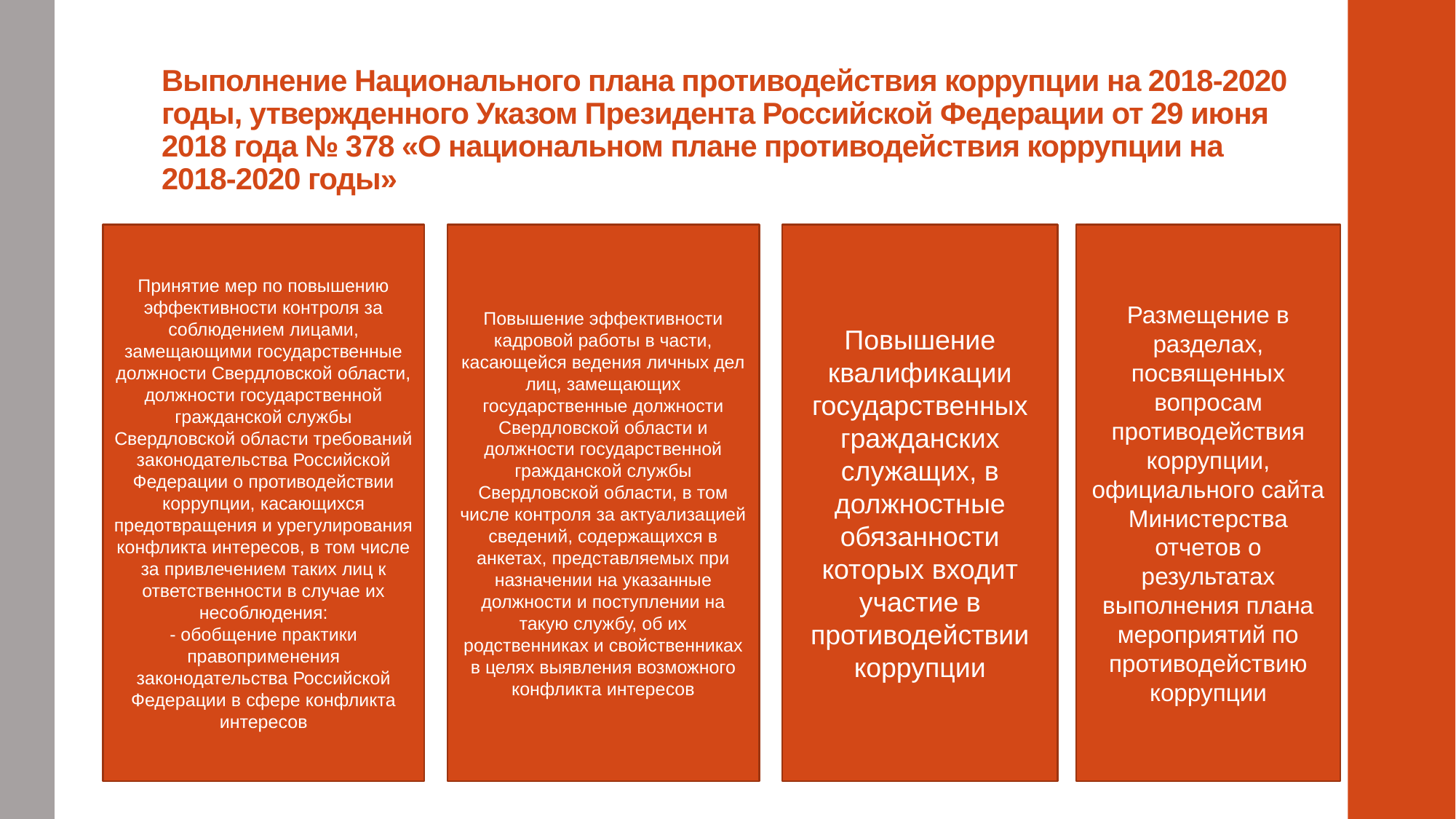

# Выполнение Национального плана противодействия коррупции на 2018-2020 годы, утвержденного Указом Президента Российской Федерации от 29 июня 2018 года № 378 «О национальном плане противодействия коррупции на 2018-2020 годы»
Повышение квалификации государственных гражданских служащих, в должностные обязанности которых входит участие в противодействии коррупции
Принятие мер по повышению эффективности контроля за соблюдением лицами, замещающими государственные должности Свердловской области, должности государственной гражданской службы Свердловской области требований законодательства Российской Федерации о противодействии коррупции, касающихся предотвращения и урегулирования конфликта интересов, в том числе за привлечением таких лиц к ответственности в случае их несоблюдения:
- обобщение практики правоприменения законодательства Российской Федерации в сфере конфликта интересов
Повышение эффективности кадровой работы в части, касающейся ведения личных дел лиц, замещающих государственные должности Свердловской области и должности государственной гражданской службы Свердловской области, в том числе контроля за актуализацией сведений, содержащихся в анкетах, представляемых при назначении на указанные должности и поступлении на такую службу, об их родственниках и свойственниках в целях выявления возможного конфликта интересов
Размещение в разделах, посвященных вопросам противодействия коррупции, официального сайта Министерства отчетов о результатах выполнения плана мероприятий по противодействию коррупции